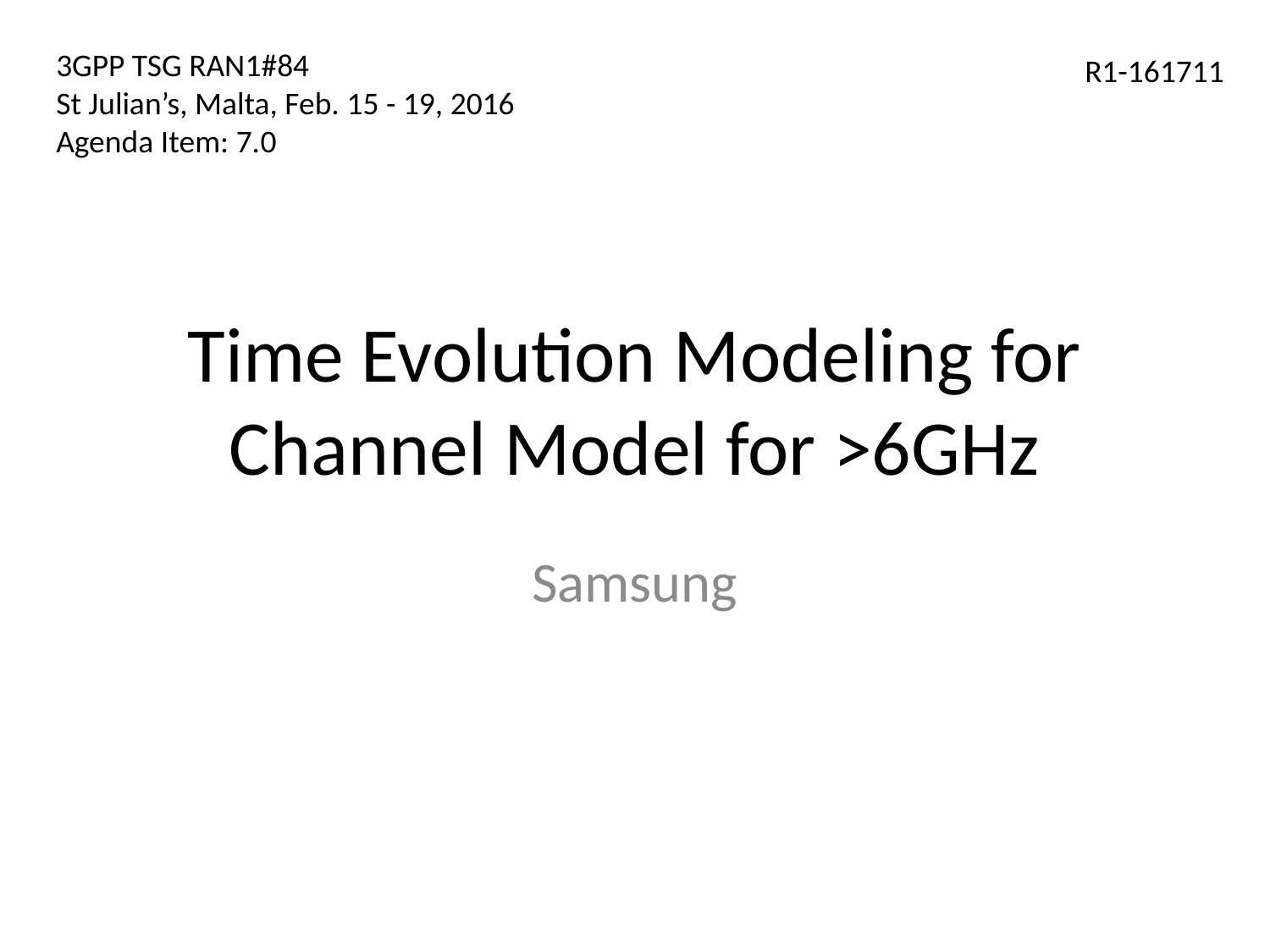

3GPP TSG RAN1#84
St Julian’s, Malta, Feb. 15 - 19, 2016
Agenda Item: 7.0
R1-161711
# Time Evolution Modeling for Channel Model for >6GHz
Samsung